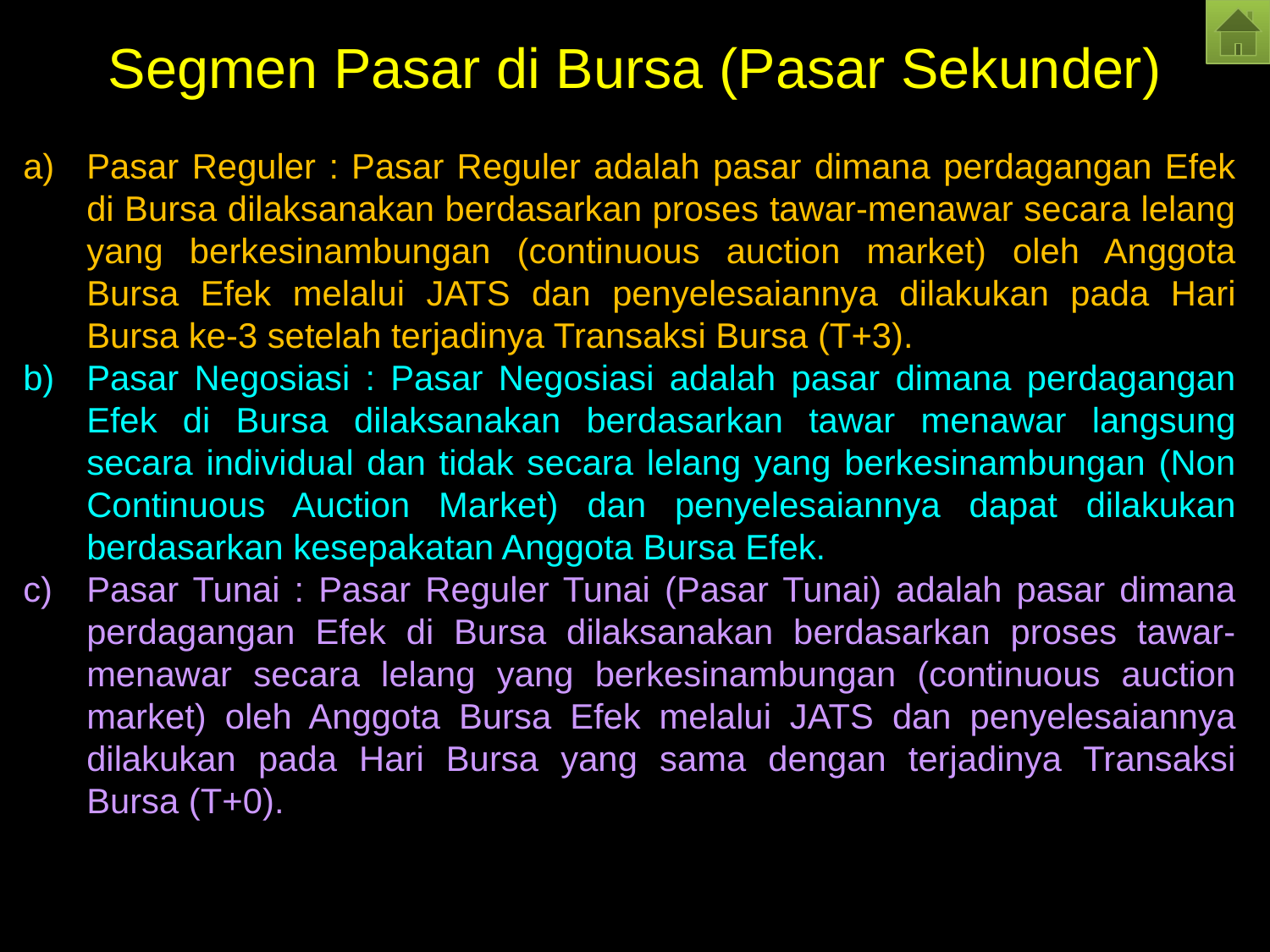

# Segmen Pasar di Bursa (Pasar Sekunder)
Pasar Reguler : Pasar Reguler adalah pasar dimana perdagangan Efek di Bursa dilaksanakan berdasarkan proses tawar-menawar secara lelang yang berkesinambungan (continuous auction market) oleh Anggota Bursa Efek melalui JATS dan penyelesaiannya dilakukan pada Hari Bursa ke-3 setelah terjadinya Transaksi Bursa (T+3).
Pasar Negosiasi : Pasar Negosiasi adalah pasar dimana perdagangan Efek di Bursa dilaksanakan berdasarkan tawar menawar langsung secara individual dan tidak secara lelang yang berkesinambungan (Non Continuous Auction Market) dan penyelesaiannya dapat dilakukan berdasarkan kesepakatan Anggota Bursa Efek.
Pasar Tunai : Pasar Reguler Tunai (Pasar Tunai) adalah pasar dimana perdagangan Efek di Bursa dilaksanakan berdasarkan proses tawar-menawar secara lelang yang berkesinambungan (continuous auction market) oleh Anggota Bursa Efek melalui JATS dan penyelesaiannya dilakukan pada Hari Bursa yang sama dengan terjadinya Transaksi Bursa (T+0).